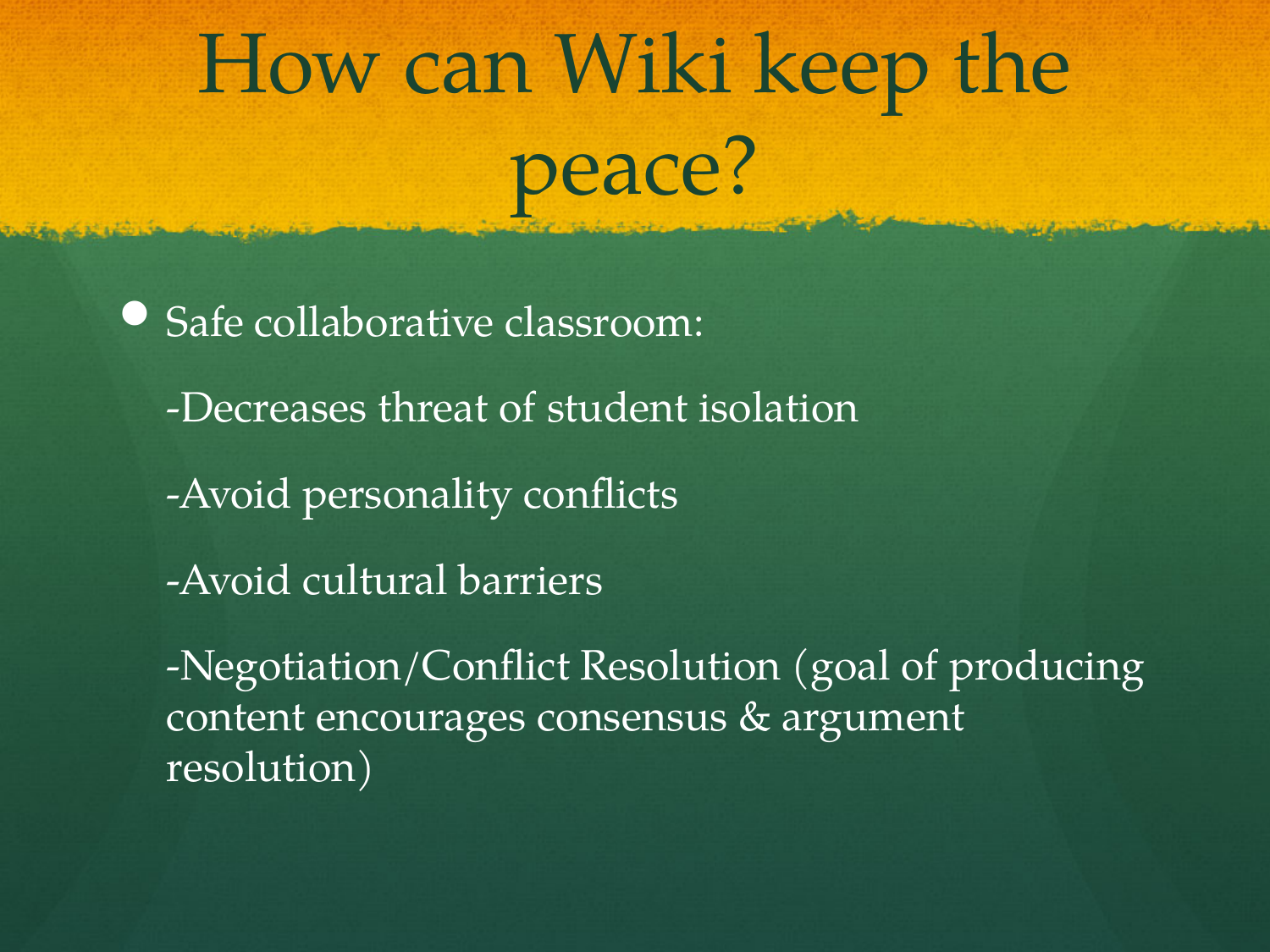

# How can Wiki keep the peace?
Safe collaborative classroom:
	-Decreases threat of student isolation
	-Avoid personality conflicts
	-Avoid cultural barriers
	-Negotiation/Conflict Resolution (goal of producing content encourages consensus & argument resolution)